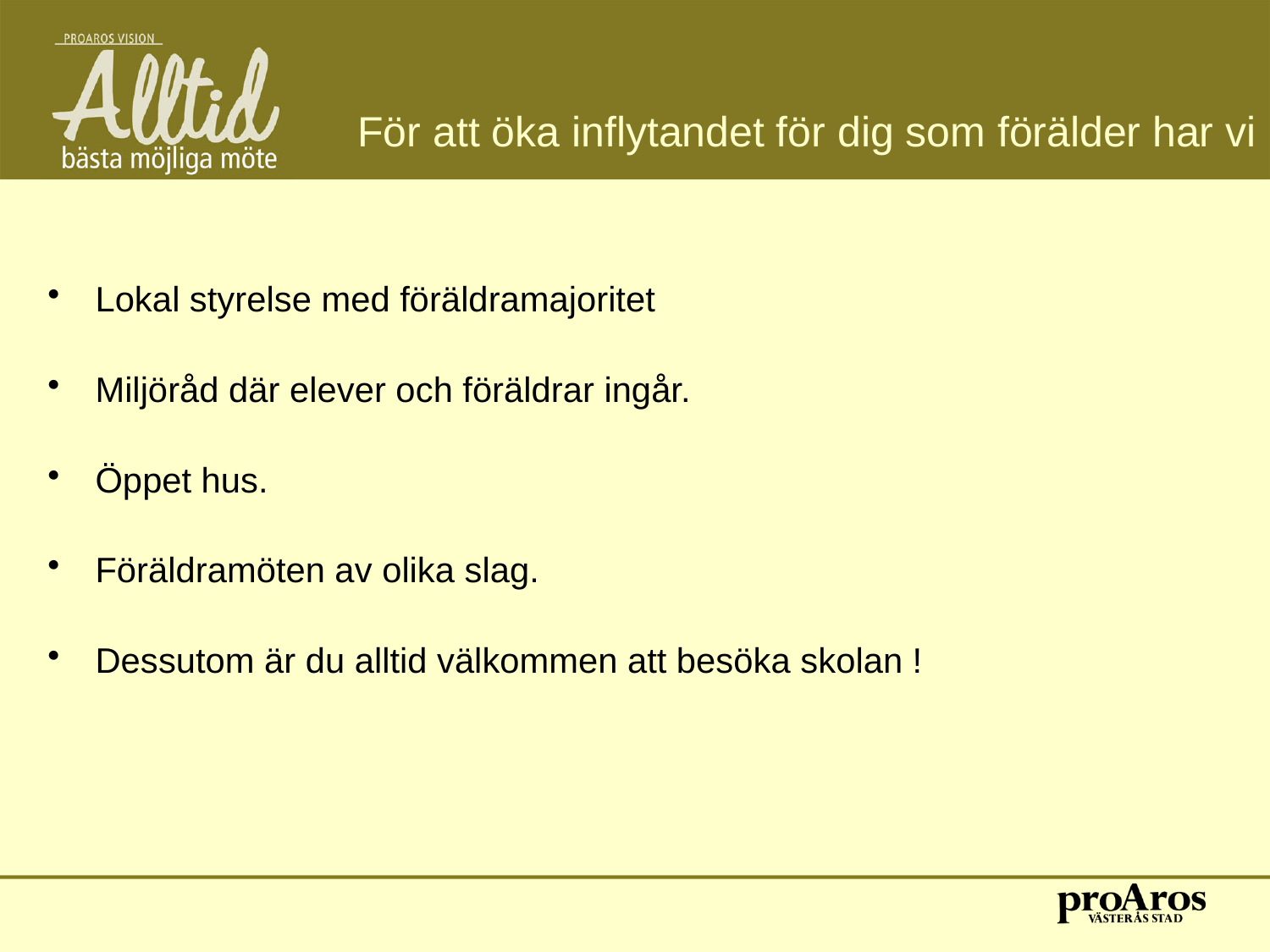

# För att öka inflytandet för dig som förälder har vi

Lokal styrelse med föräldramajoritet

Miljöråd där elever och föräldrar ingår.

Öppet hus.

Föräldramöten av olika slag.

Dessutom är du alltid välkommen att besöka skolan !